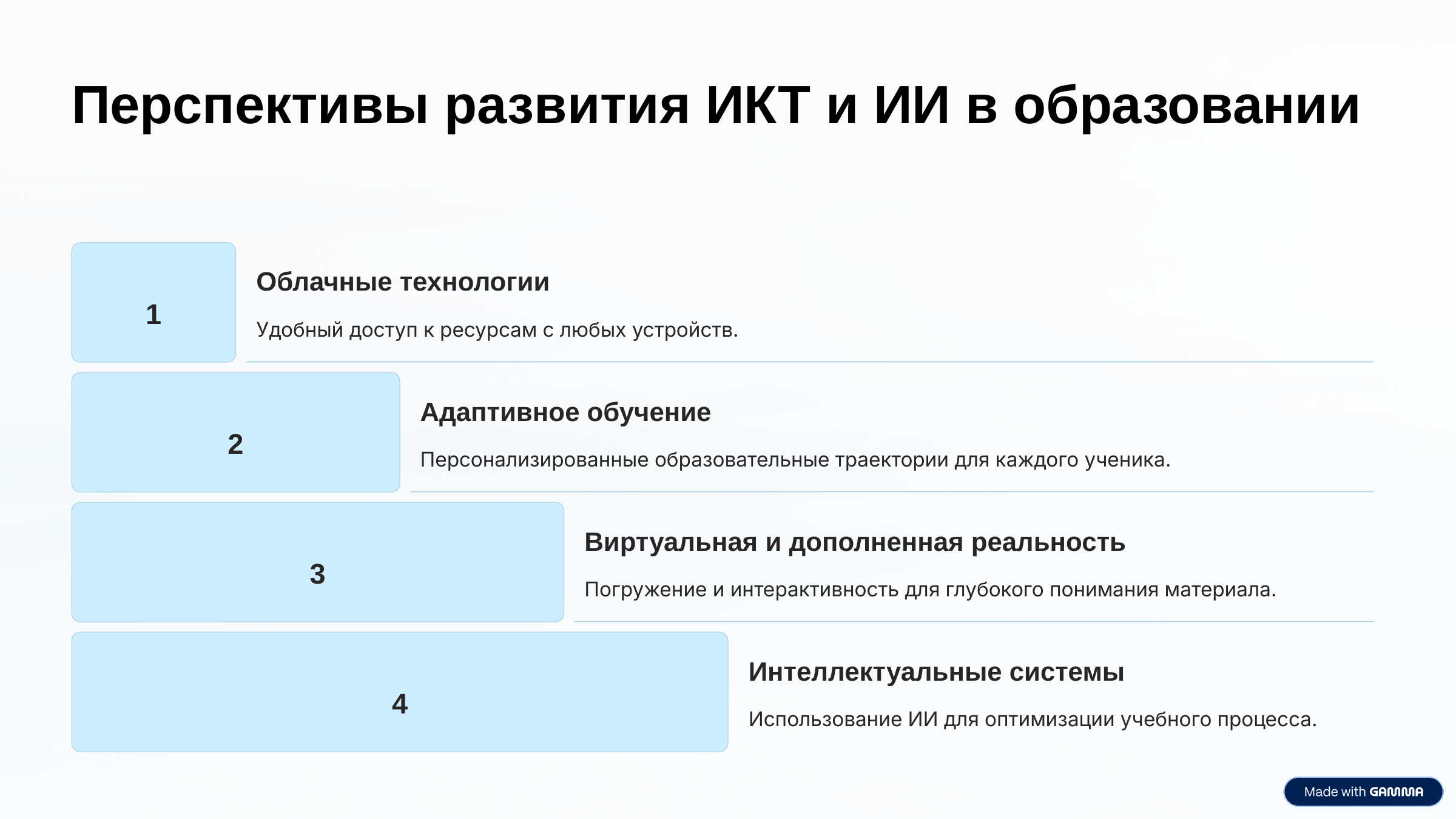

Перспективы развития ИКТ и ИИ в образовании

Облачные технологии
1
Удобный доступ к ресурсам с любых устройств.

Адаптивное обучение
2
Персонализированные образовательные траектории для каждого ученика.

Виртуальная и дополненная реальность
3
Погружение и интерактивность для глубокого понимания материала.

Интеллектуальные системы
4
Использование ИИ для оптимизации учебного процесса.